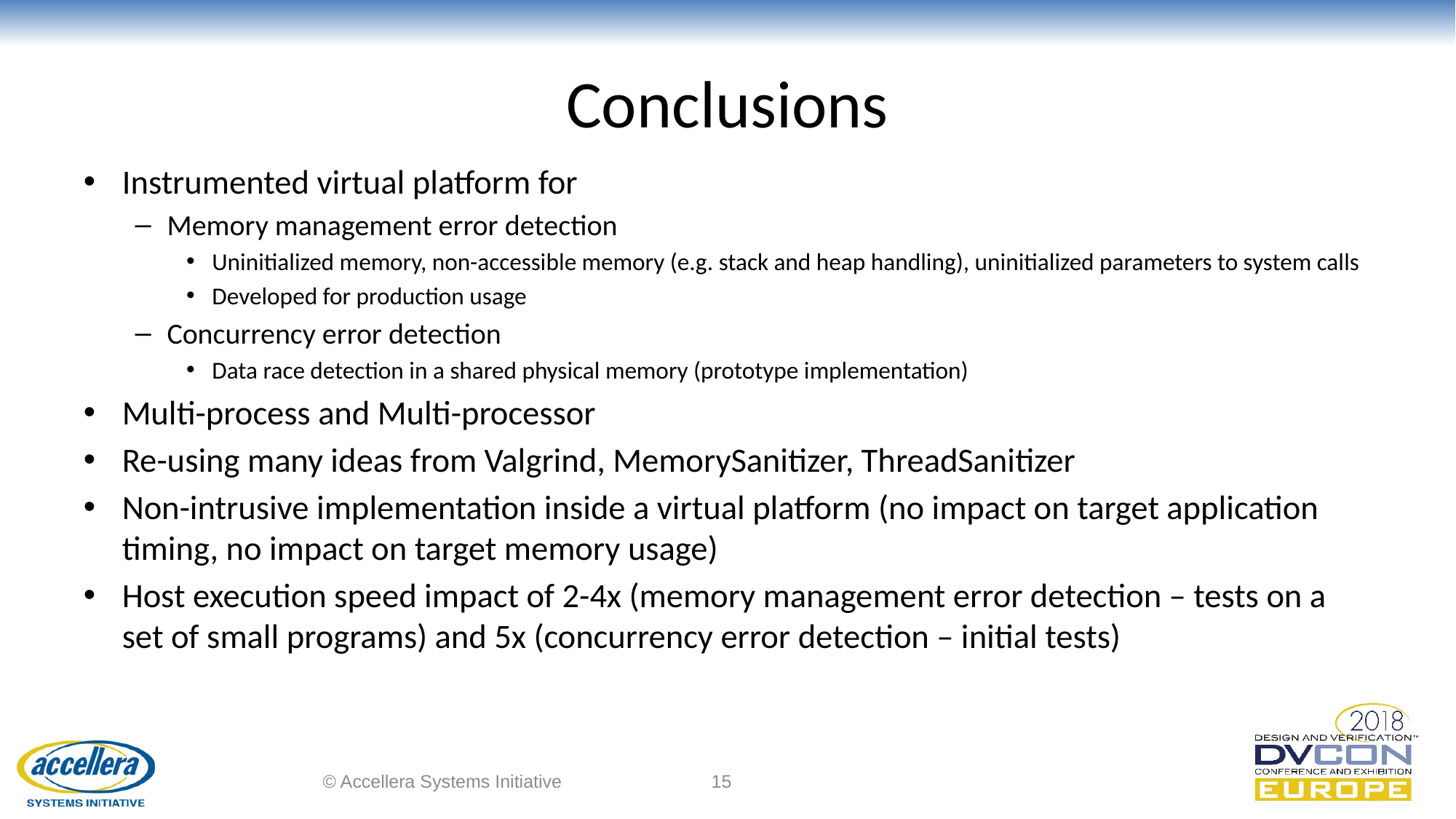

# Conclusions
Instrumented virtual platform for
Memory management error detection
Uninitialized memory, non-accessible memory (e.g. stack and heap handling), uninitialized parameters to system calls
Developed for production usage
Concurrency error detection
Data race detection in a shared physical memory (prototype implementation)
Multi-process and Multi-processor
Re-using many ideas from Valgrind, MemorySanitizer, ThreadSanitizer
Non-intrusive implementation inside a virtual platform (no impact on target application timing, no impact on target memory usage)
Host execution speed impact of 2-4x (memory management error detection – tests on a set of small programs) and 5x (concurrency error detection – initial tests)

© Accellera Systems Initiative
15